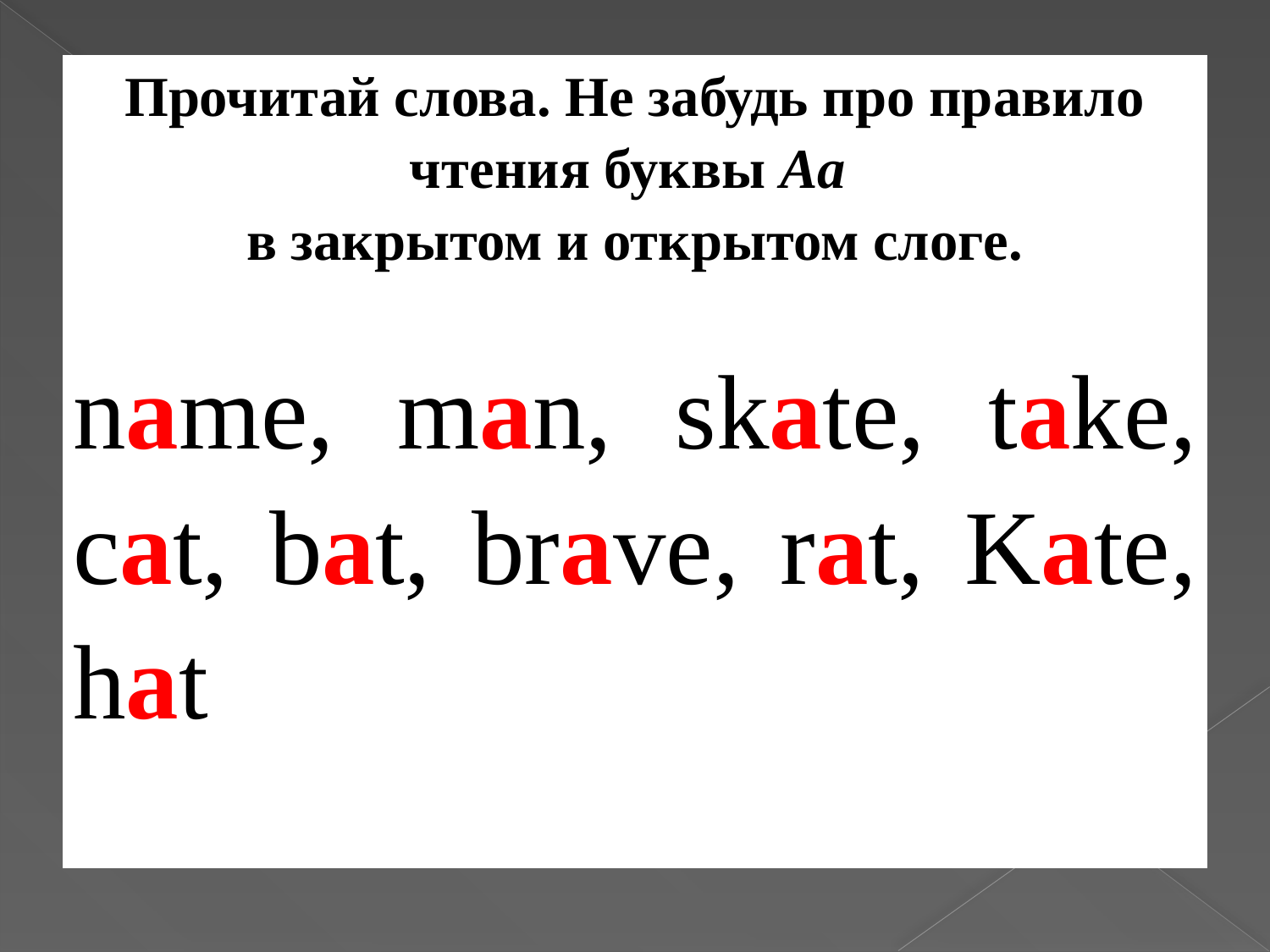

#
| Прочитай слова. Не забудь про правило чтения буквы Aa в закрытом и открытом слоге. name, man, skate, take, cat, bat, brave, rat, Kate, hat |
| --- |